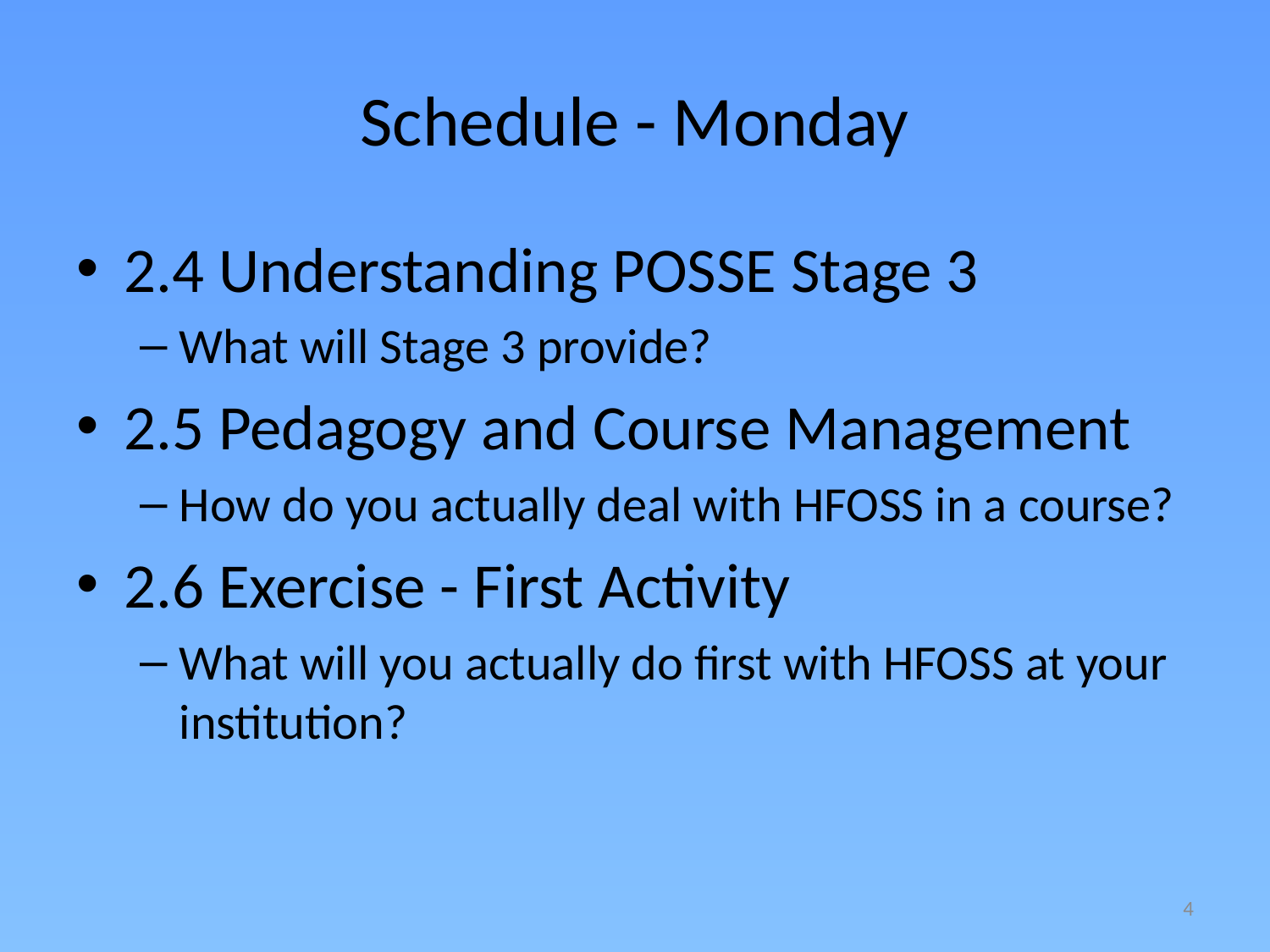

# Schedule - Monday
2.4 Understanding POSSE Stage 3
What will Stage 3 provide?
2.5 Pedagogy and Course Management
How do you actually deal with HFOSS in a course?
2.6 Exercise - First Activity
What will you actually do first with HFOSS at your institution?
4